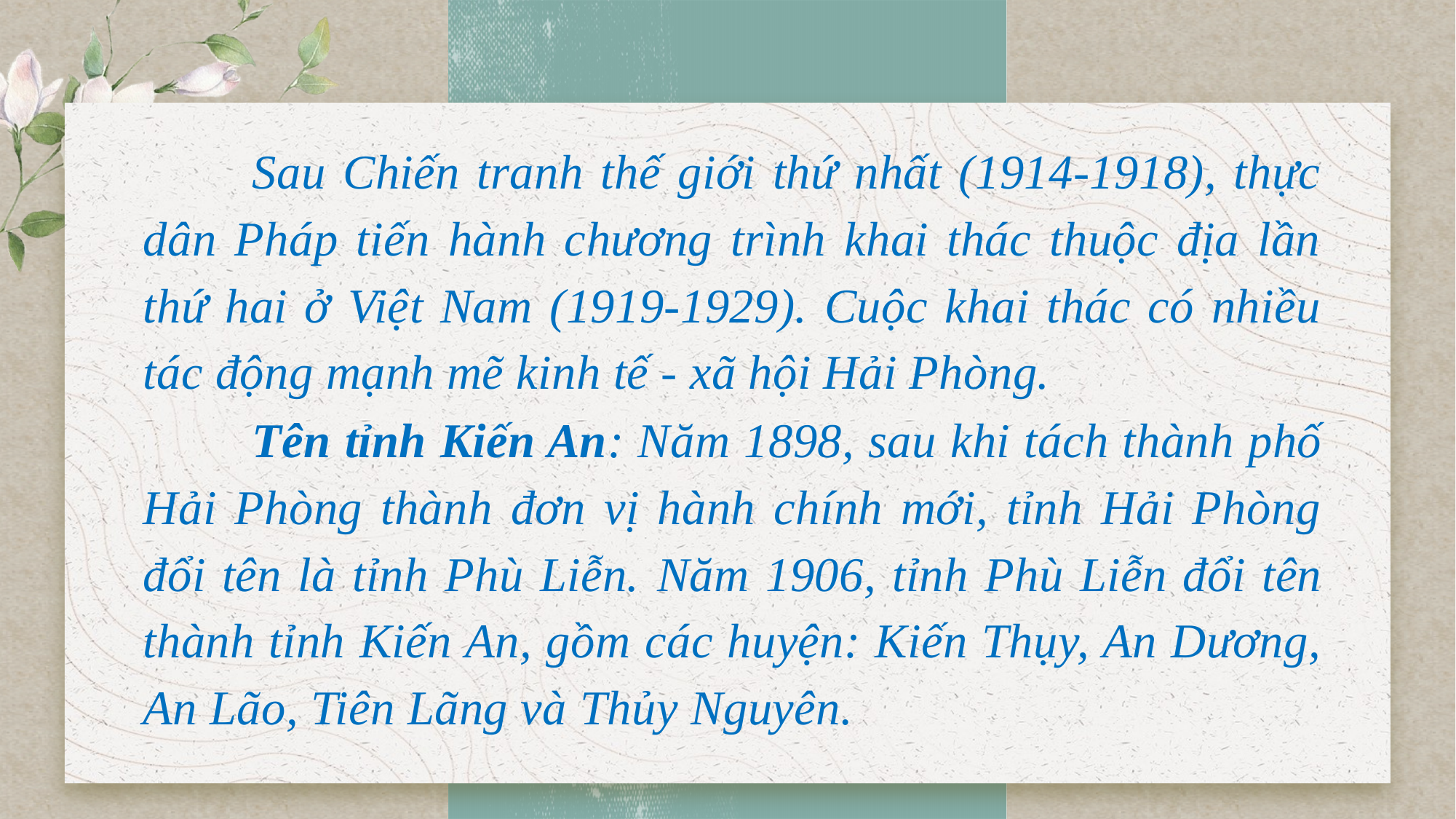

Sau Chiến tranh thế giới thứ nhất (1914-1918), thực dân Pháp tiến hành chương trình khai thác thuộc địa lần thứ hai ở Việt Nam (1919-1929). Cuộc khai thác có nhiều tác động mạnh mẽ kinh tế - xã hội Hải Phòng.
	Tên tỉnh Kiến An: Năm 1898, sau khi tách thành phố Hải Phòng thành đơn vị hành chính mới, tỉnh Hải Phòng đổi tên là tỉnh Phù Liễn. Năm 1906, tỉnh Phù Liễn đổi tên thành tỉnh Kiến An, gồm các huyện: Kiến Thụy, An Dương, An Lão, Tiên Lãng và Thủy Nguyên.